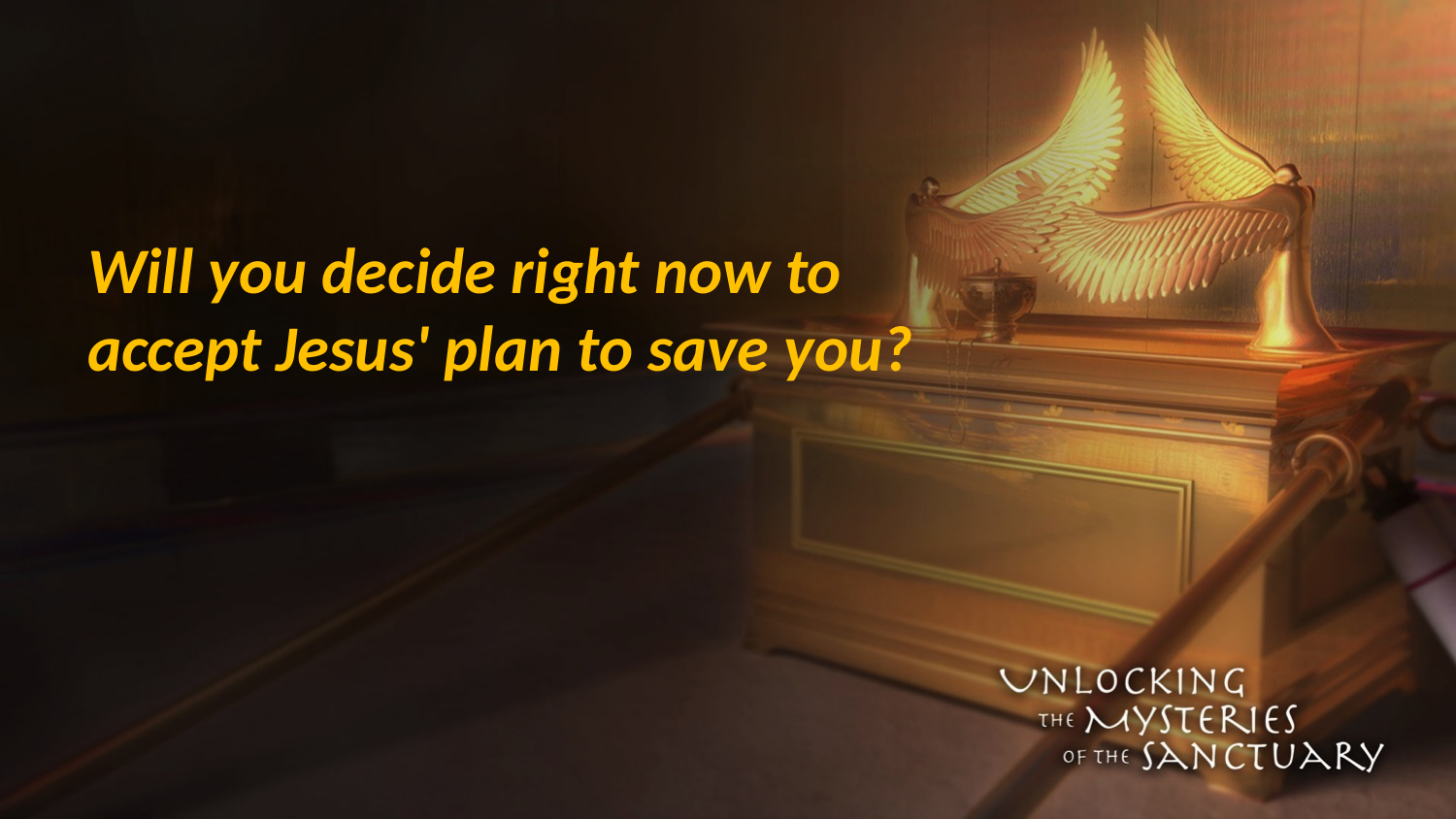

#

Will you decide right now to accept Jesus' plan to save you?